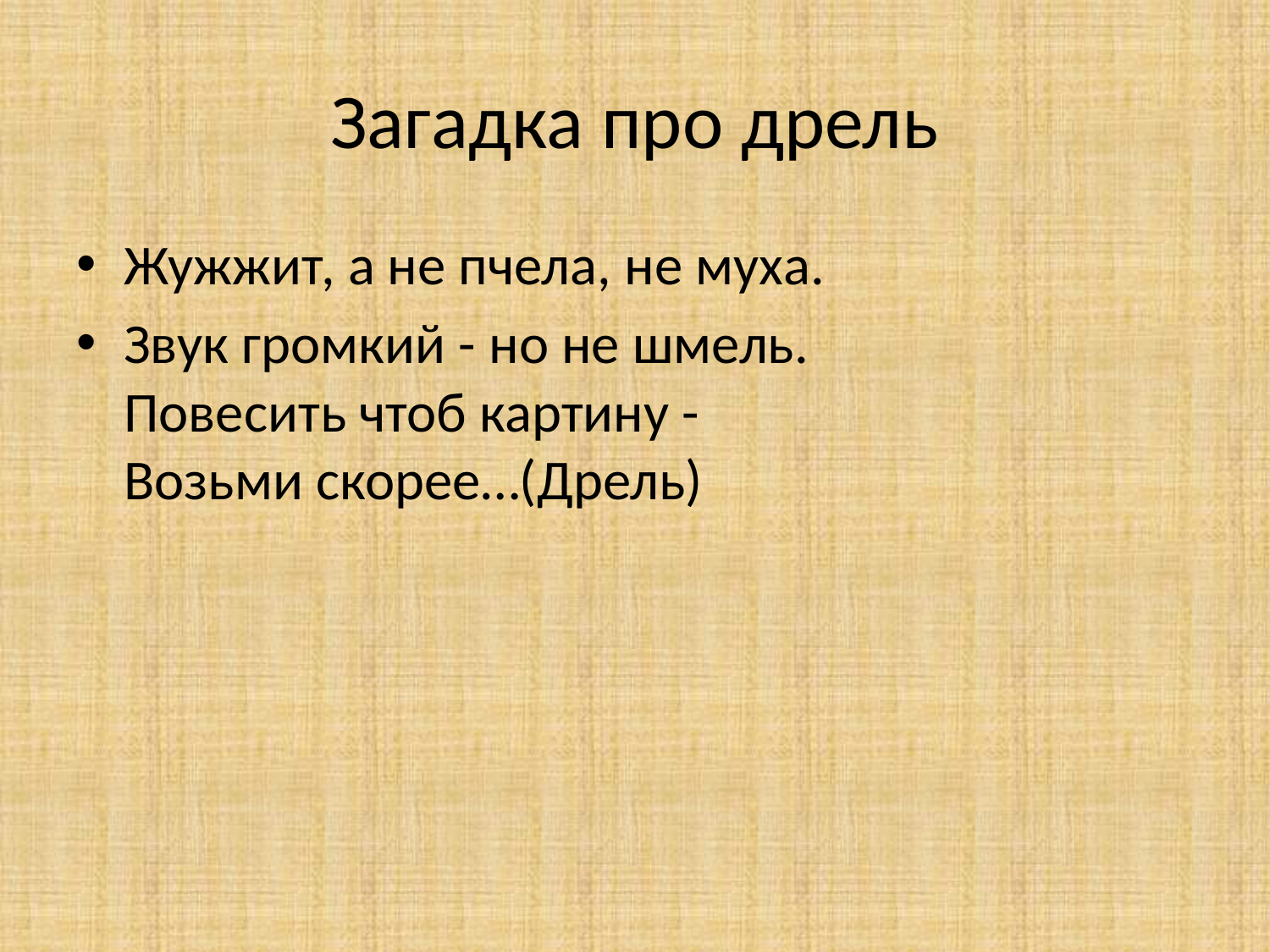

# Загадка про дрель
Жужжит, а не пчела, не муха.
Звук громкий - но не шмель.
Повесить чтоб картину -
Возьми скорее…(Дрель)